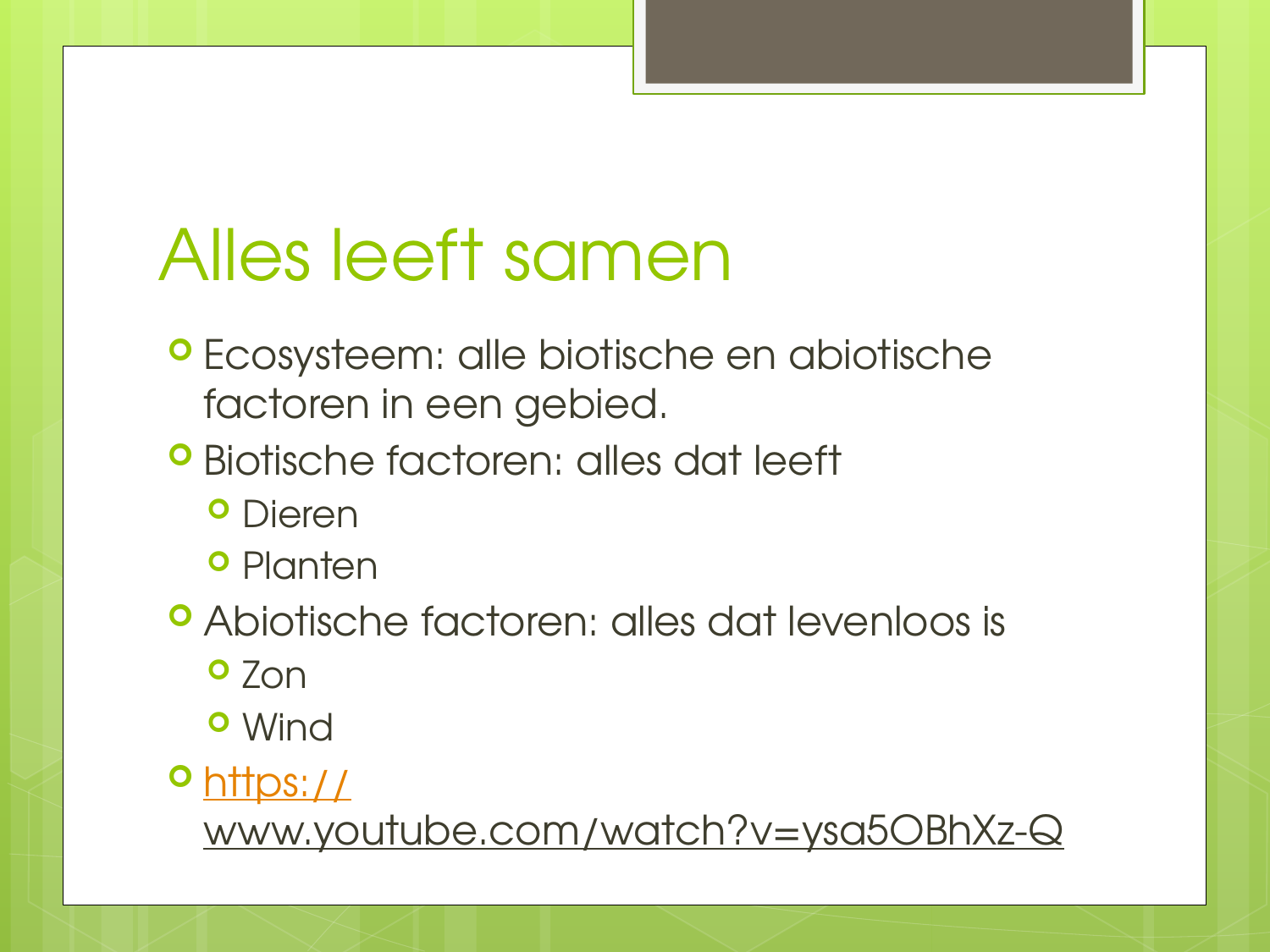

# Alles leeft samen
Ecosysteem: alle biotische en abiotische factoren in een gebied.
Biotische factoren: alles dat leeft
Dieren
Planten
Abiotische factoren: alles dat levenloos is
Zon
Wind
https://www.youtube.com/watch?v=ysa5OBhXz-Q